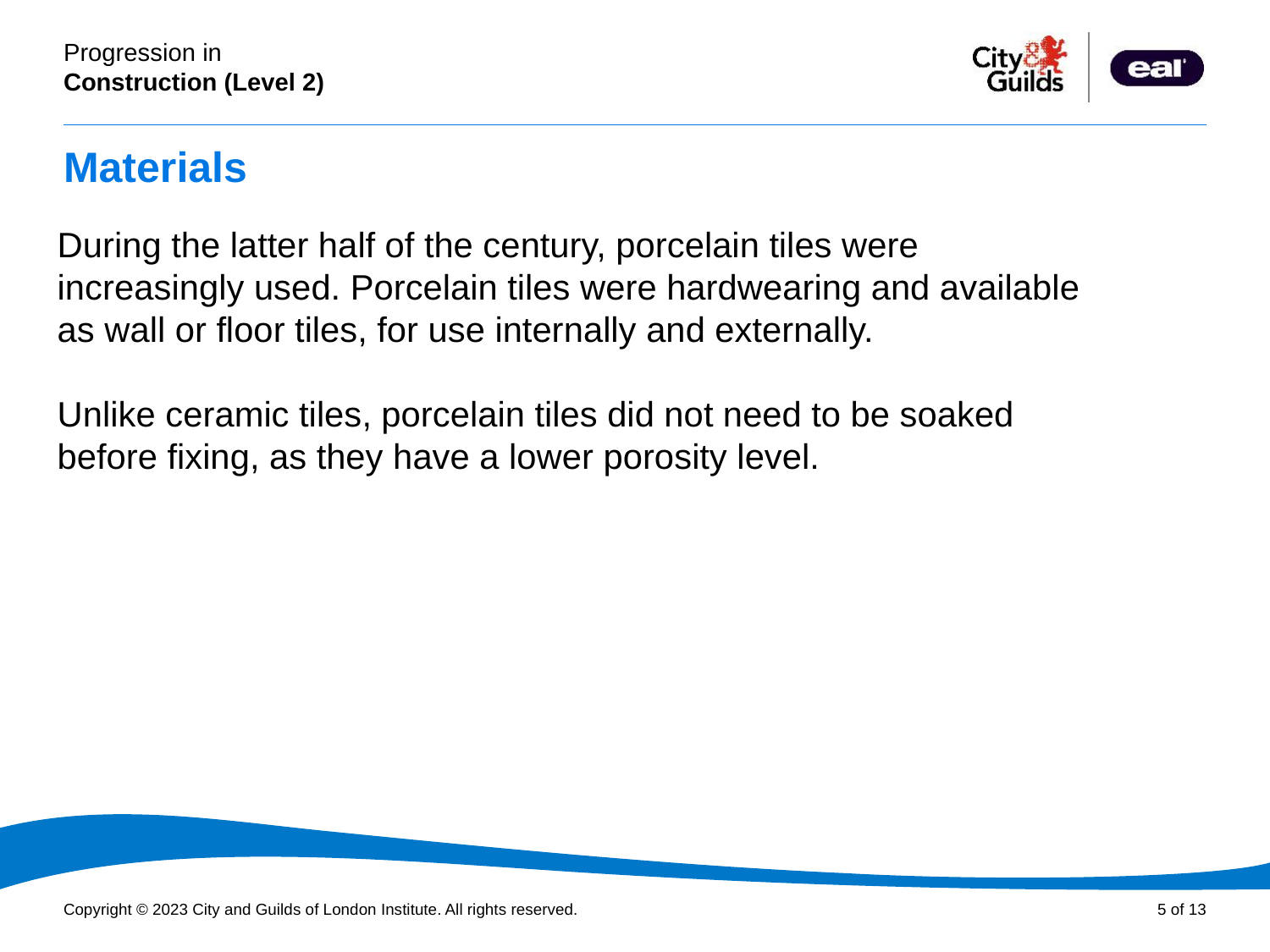

# Materials
During the latter half of the century, porcelain tiles were increasingly used. Porcelain tiles were hardwearing and available as wall or floor tiles, for use internally and externally.

Unlike ceramic tiles, porcelain tiles did not need to be soaked before fixing, as they have a lower porosity level.